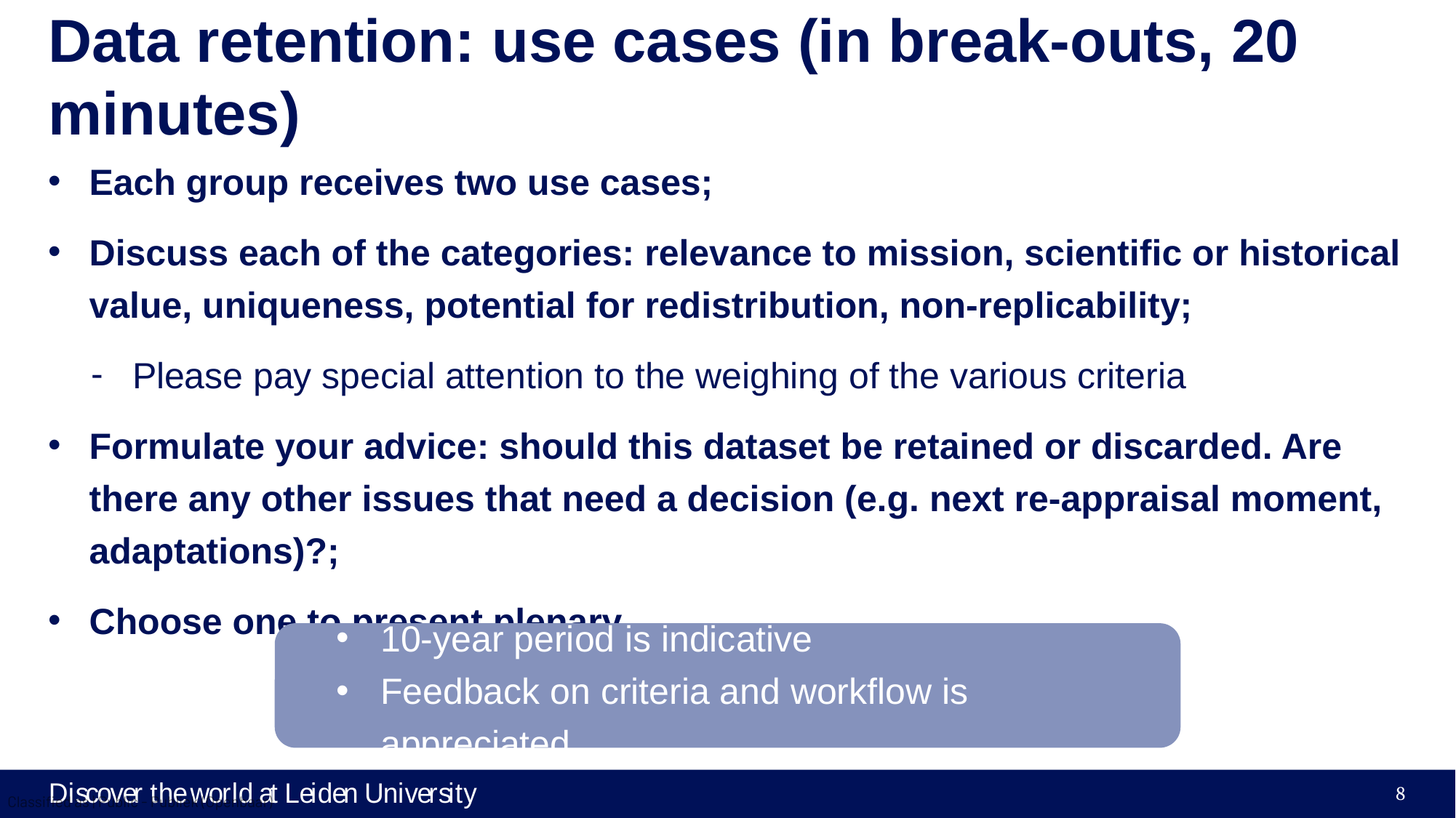

# Data retention: use cases (in break-outs, 20 minutes)
Each group receives two use cases;
Discuss each of the categories: relevance to mission, scientific or historical value, uniqueness, potential for redistribution, non-replicability;
Please pay special attention to the weighing of the various criteria
Formulate your advice: should this dataset be retained or discarded. Are there any other issues that need a decision (e.g. next re-appraisal moment, adaptations)?;
Choose one to present plenary.
10-year period is indicative
Feedback on criteria and workflow is appreciated
8